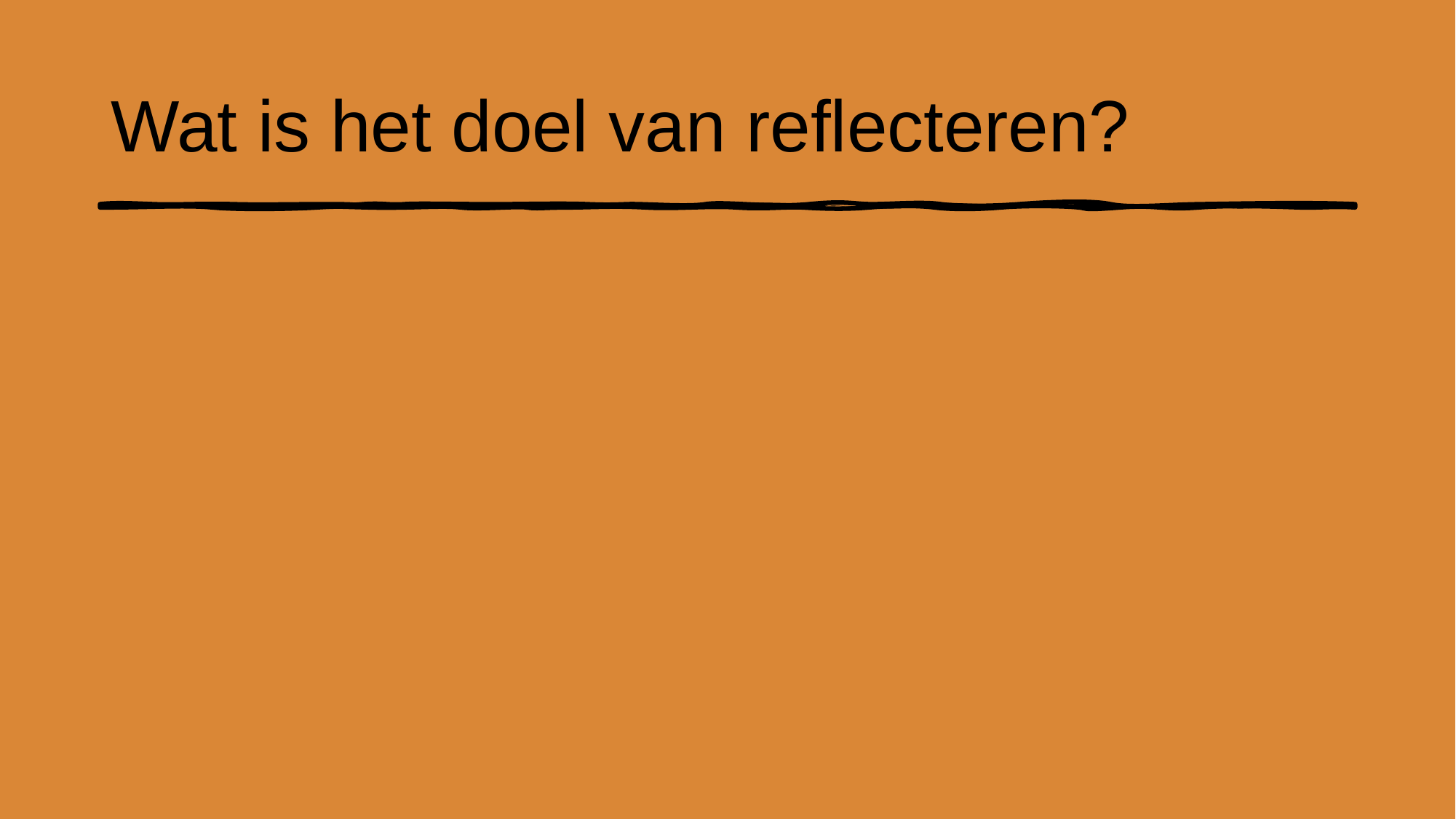

# Wat is het doel van reflecteren?